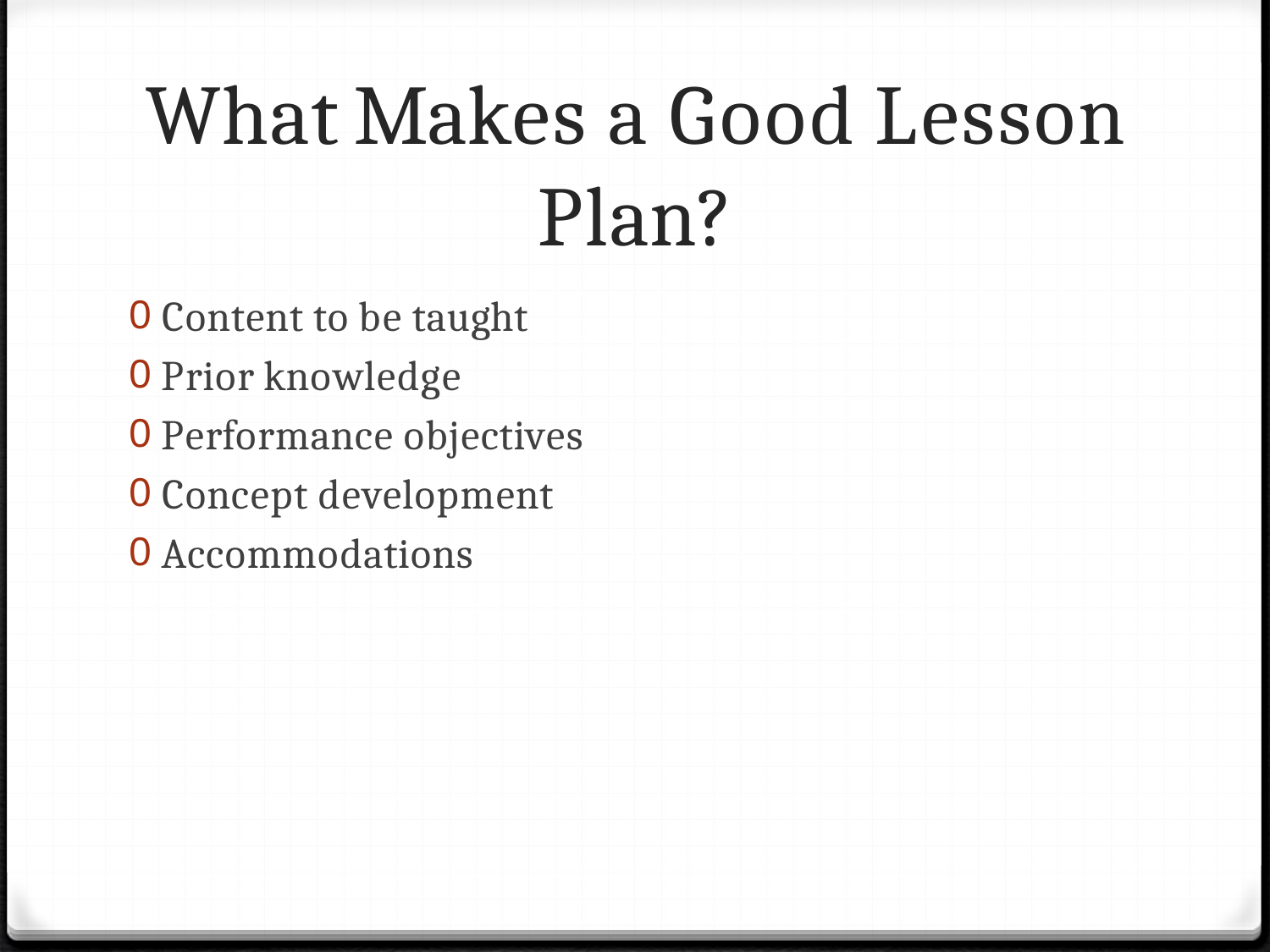

# What Makes a Good Lesson Plan?
Content to be taught
Prior knowledge
Performance objectives
Concept development
Accommodations